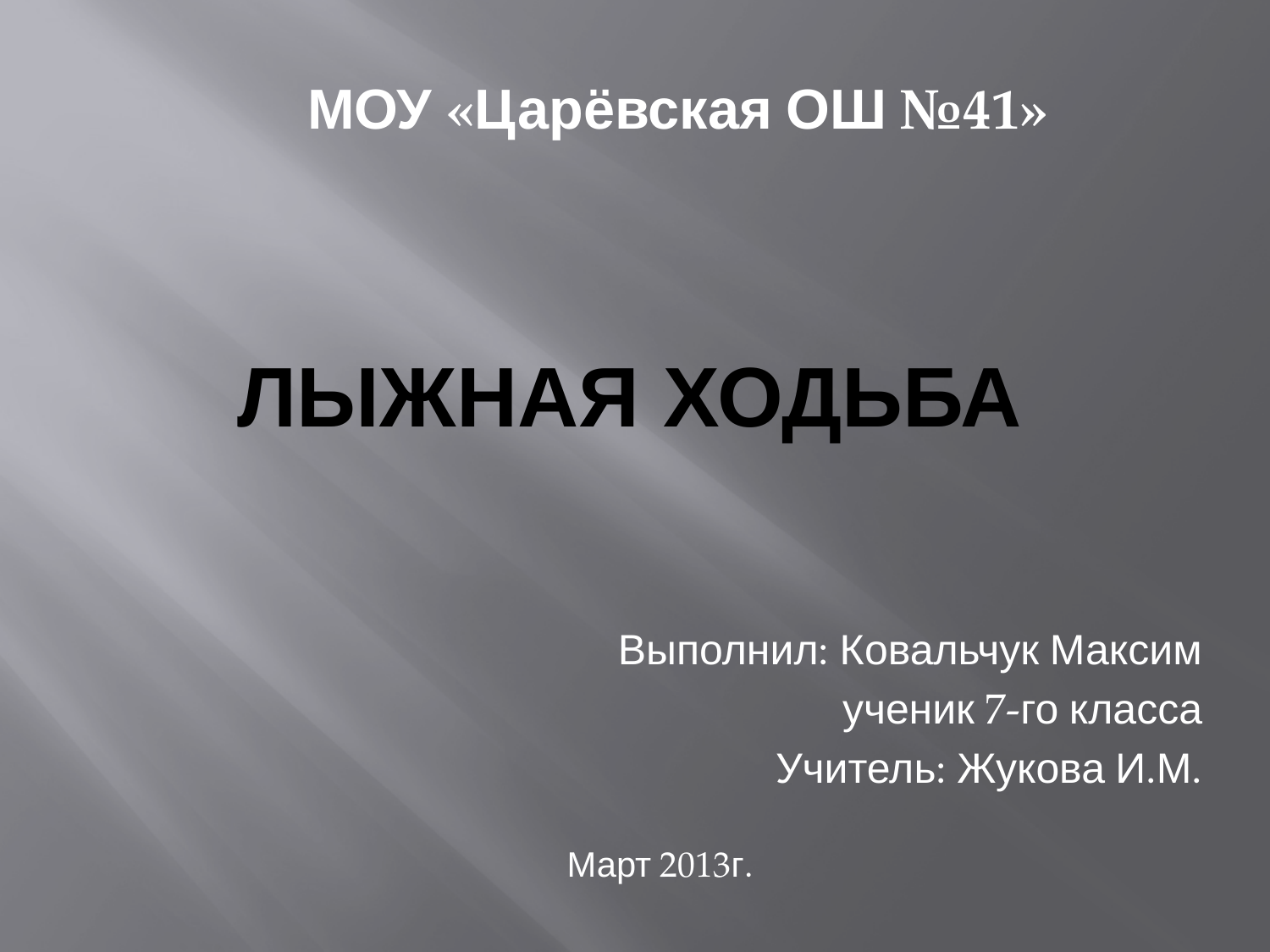

МОУ «Царёвская ОШ №41»
# Лыжная ходьба
Выполнил: Ковальчук Максим
ученик 7-го класса
Учитель: Жукова И.М.
Март 2013г.